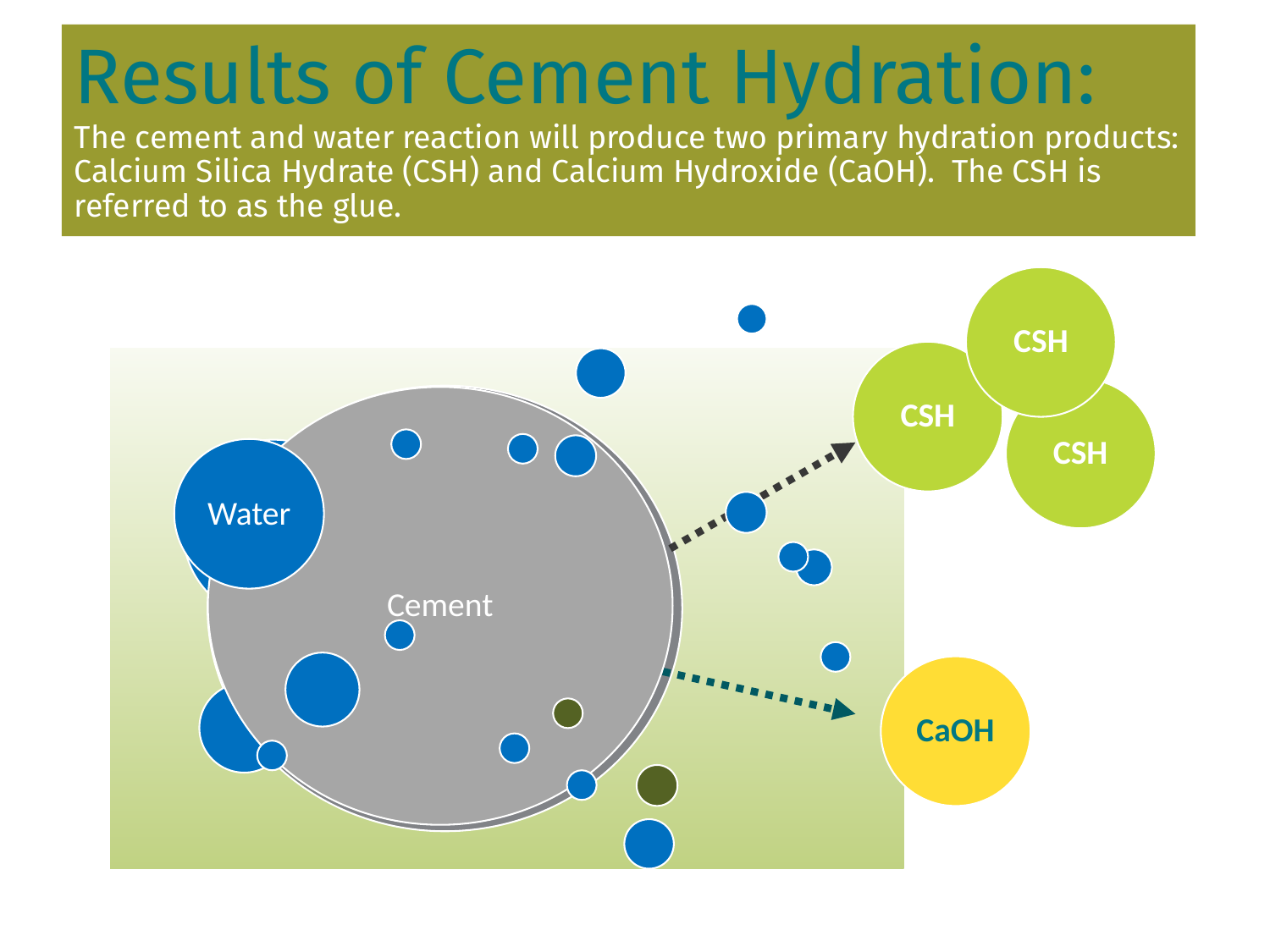

Results of Cement Hydration:
The cement and water reaction will produce two primary hydration products: Calcium Silica Hydrate (CSH) and Calcium Hydroxide (CaOH).  The CSH is referred to as the glue.
Cement
Water
CSH
CaOH
CSH
CSH
Cement
Water